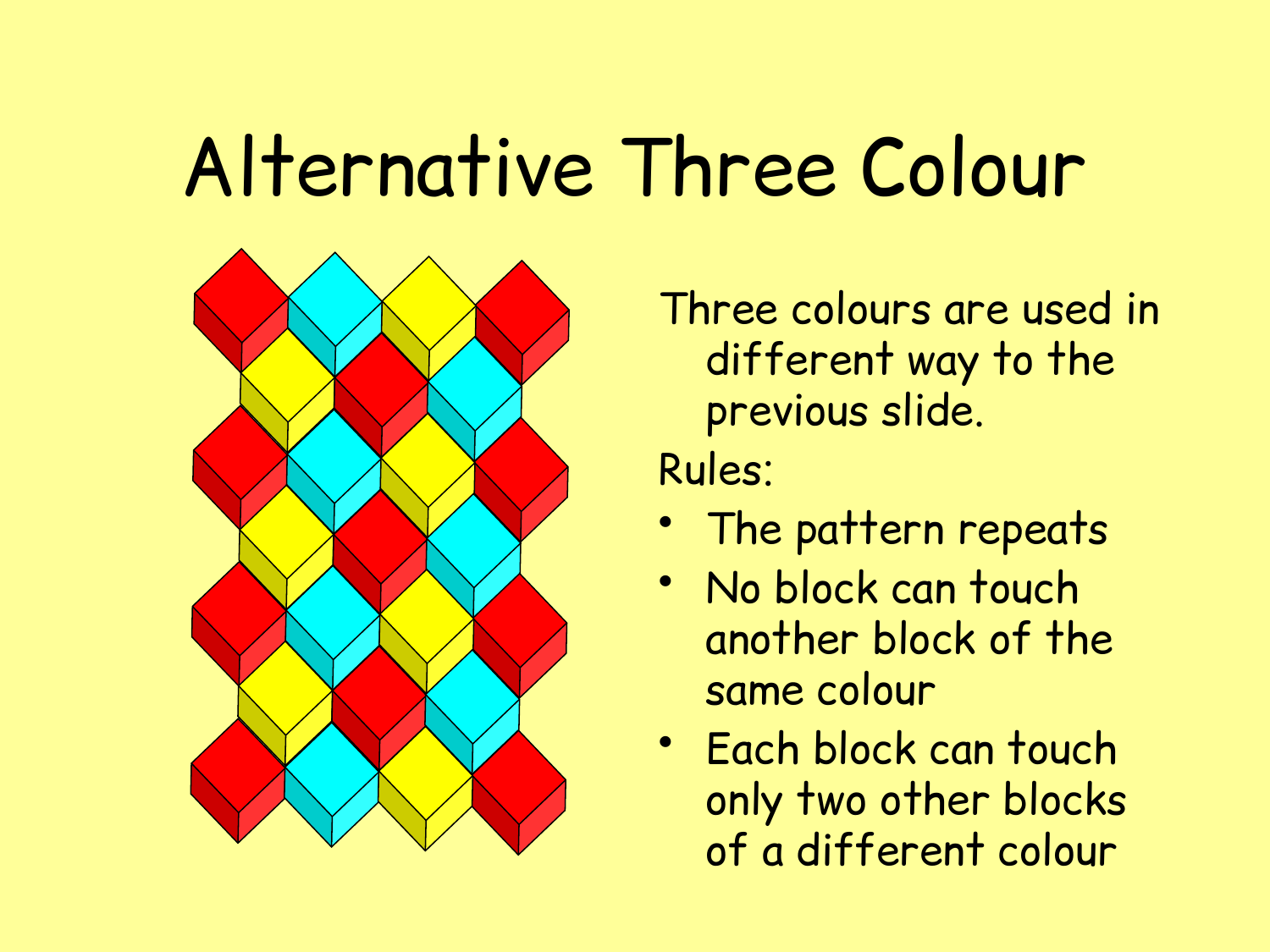

# Alternative Three Colour

Three colours are used in different way to the previous slide.
Rules:
The pattern repeats
No block can touch another block of the same colour
Each block can touch only two other blocks of a different colour